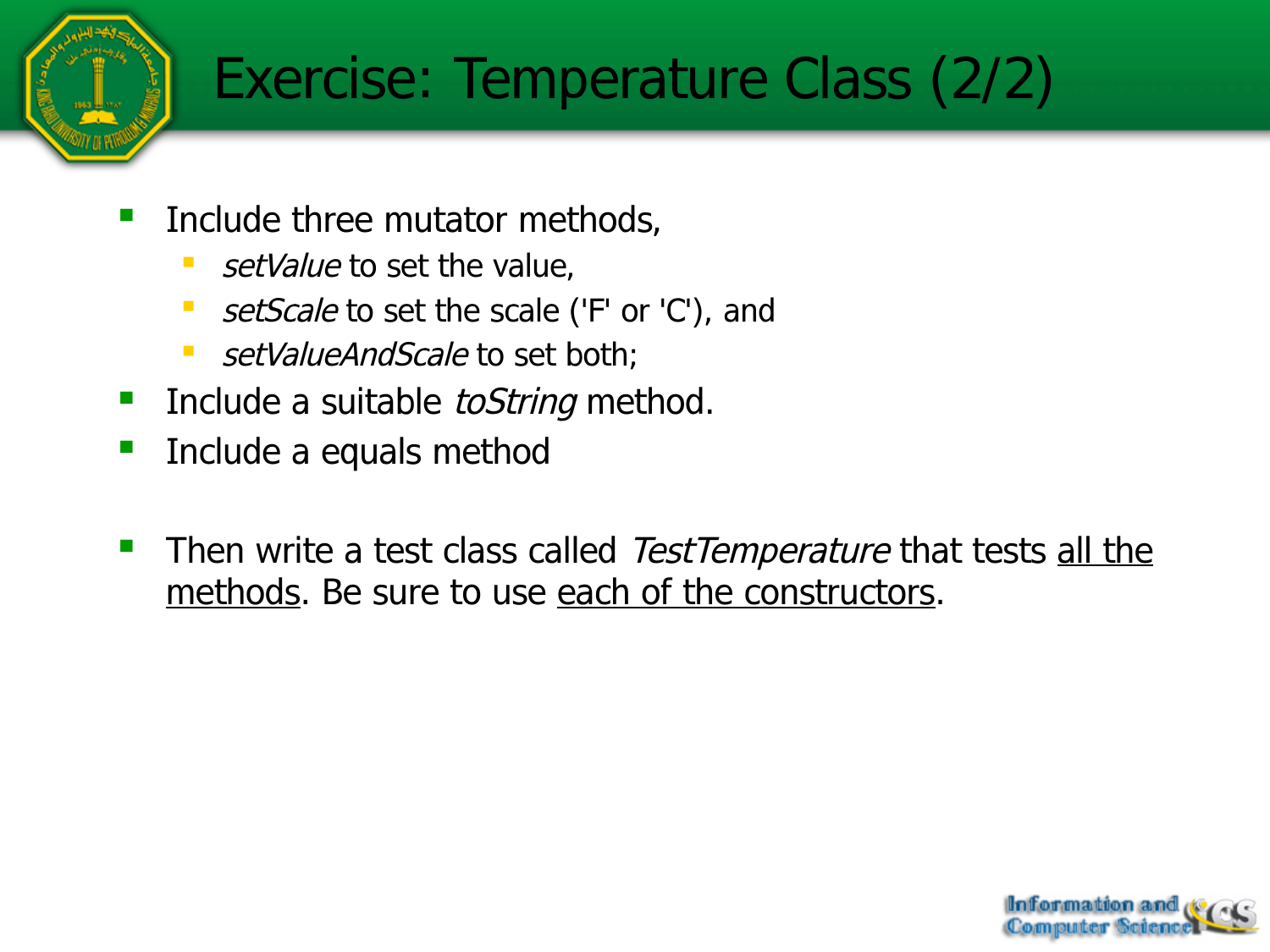

# Exercise: Temperature Class (2/2)
Include three mutator methods,
setValue to set the value,
setScale to set the scale ('F' or 'C'), and
setValueAndScale to set both;
Include a suitable toString method.
Include a equals method

Then write a test class called TestTemperature that tests all the methods. Be sure to use each of the constructors.